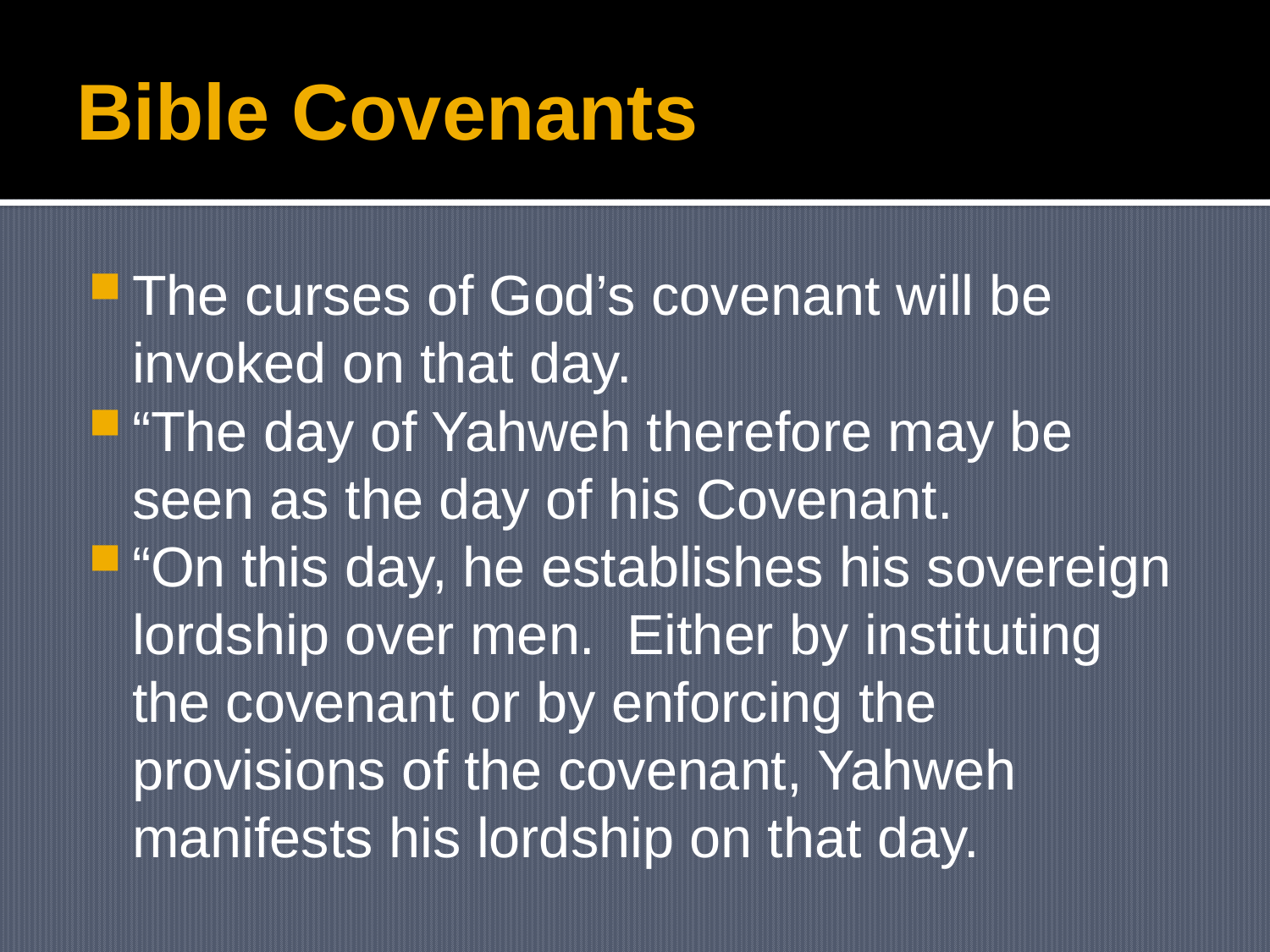

# Bible Covenants
The curses of God’s covenant will be invoked on that day.
“The day of Yahweh therefore may be seen as the day of his Covenant.
“On this day, he establishes his sovereign lordship over men.  Either by instituting the covenant or by enforcing the provisions of the covenant, Yahweh manifests his lordship on that day.